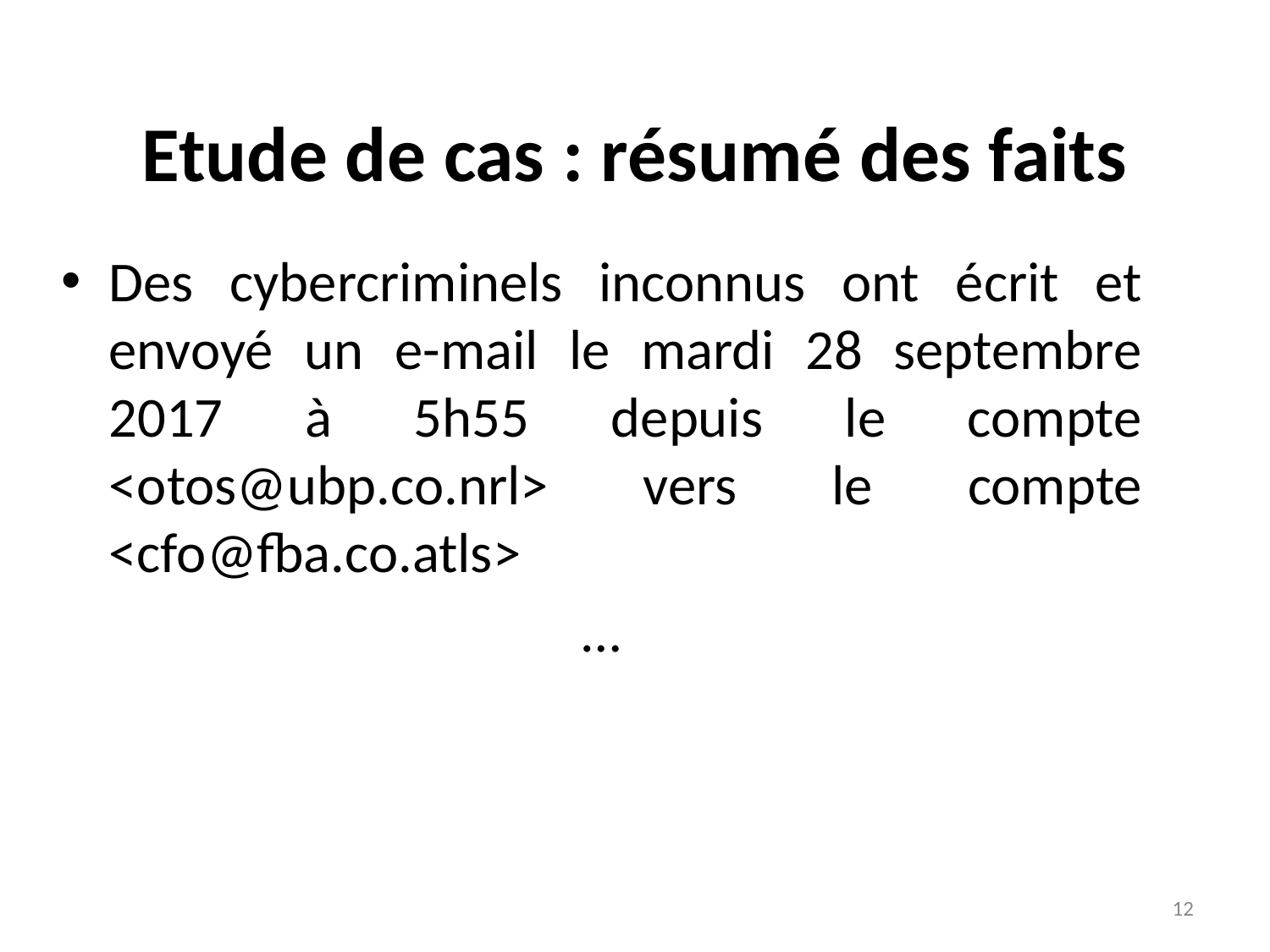

# Etude de cas : résumé des faits
Des cybercriminels inconnus ont écrit et envoyé un e-mail le mardi 28 septembre 2017 à 5h55 depuis le compte <otos@ubp.co.nrl> vers le compte <cfo@fba.co.atls>
…
12